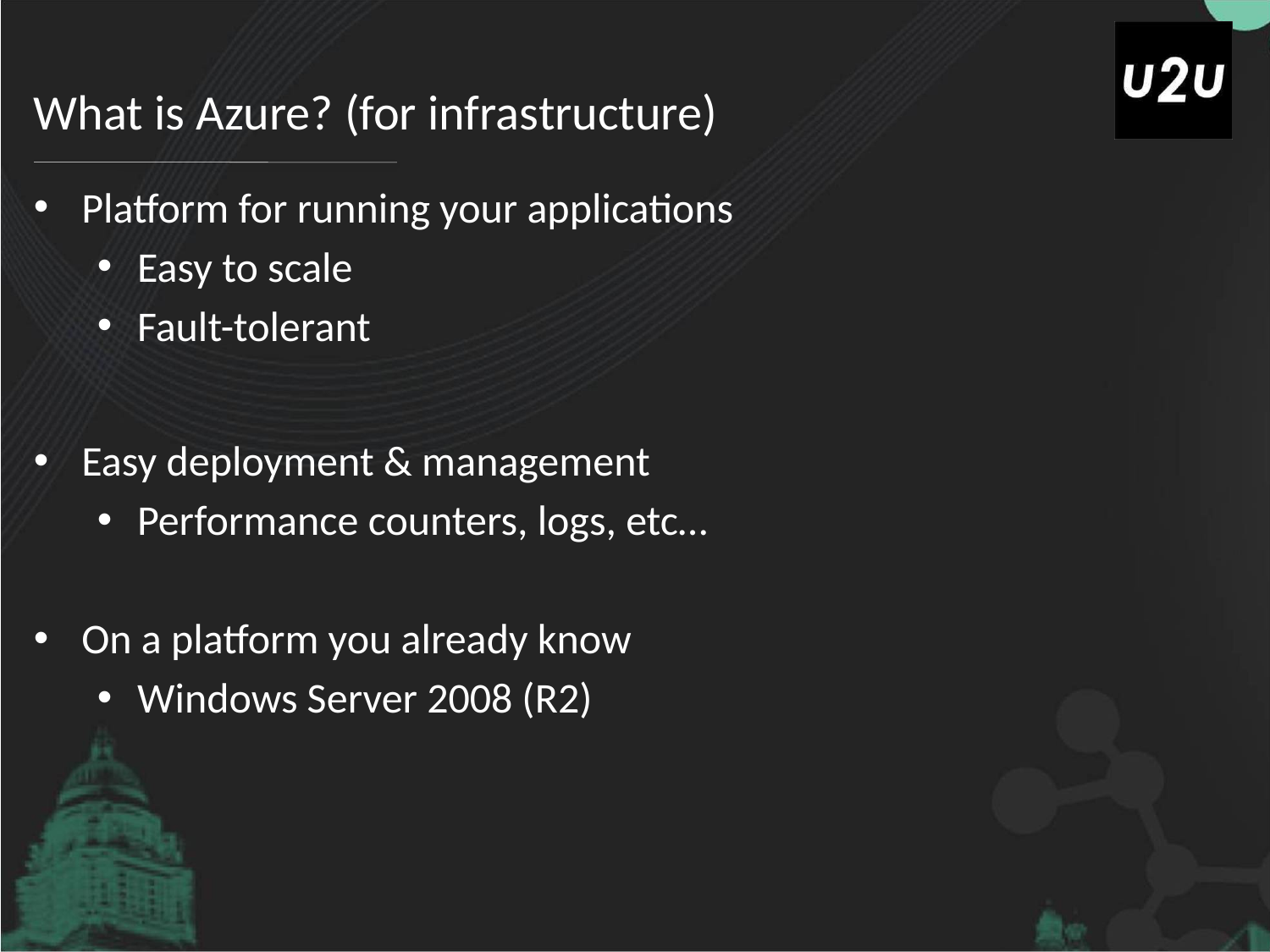

# What is Azure? (for infrastructure)
Platform for running your applications
Easy to scale
Fault-tolerant

Easy deployment & management
Performance counters, logs, etc…

On a platform you already know
Windows Server 2008 (R2)